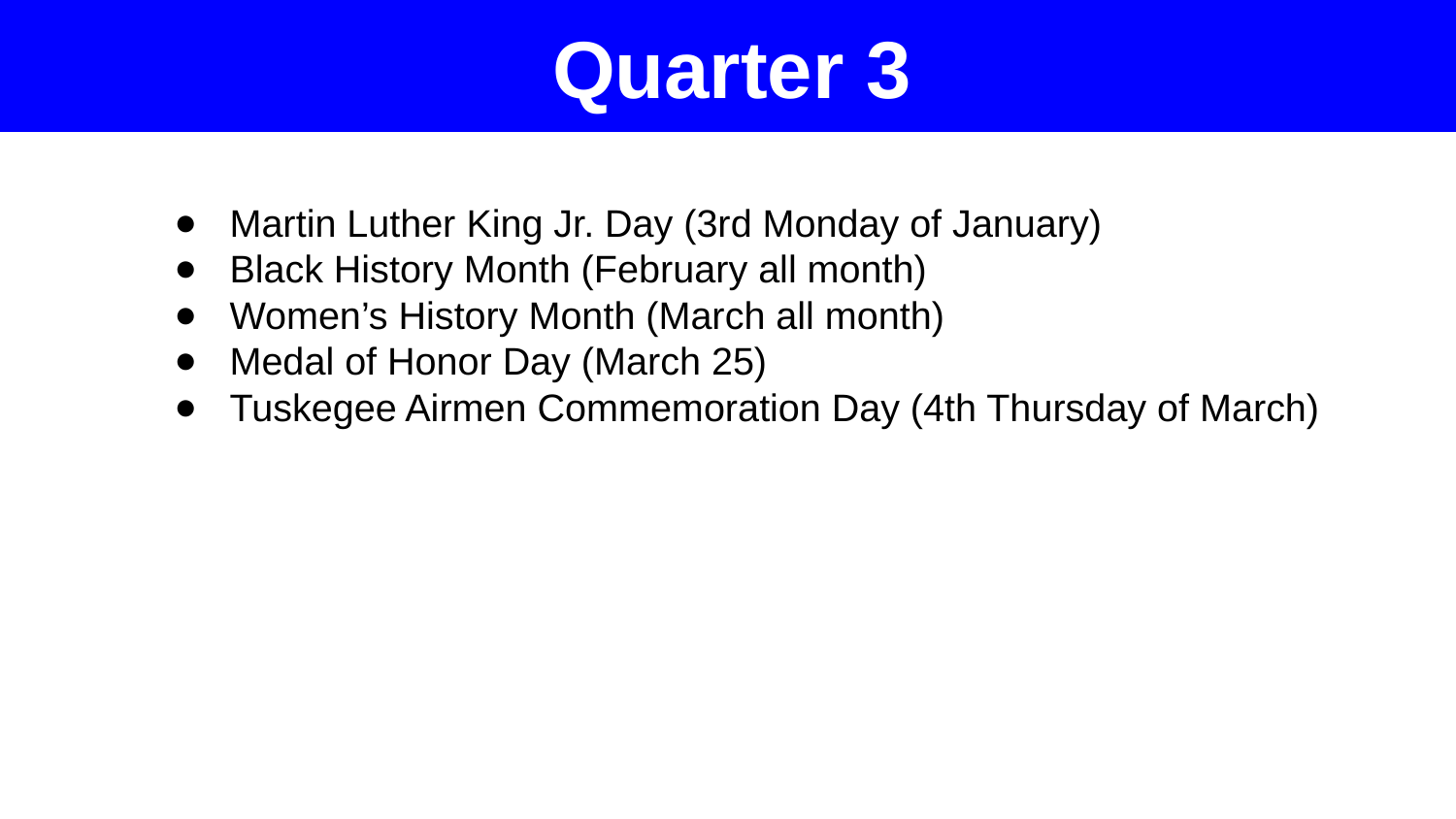

# Quarter 3
Martin Luther King Jr. Day (3rd Monday of January)
Black History Month (February all month)
Women’s History Month (March all month)
Medal of Honor Day (March 25)
Tuskegee Airmen Commemoration Day (4th Thursday of March)